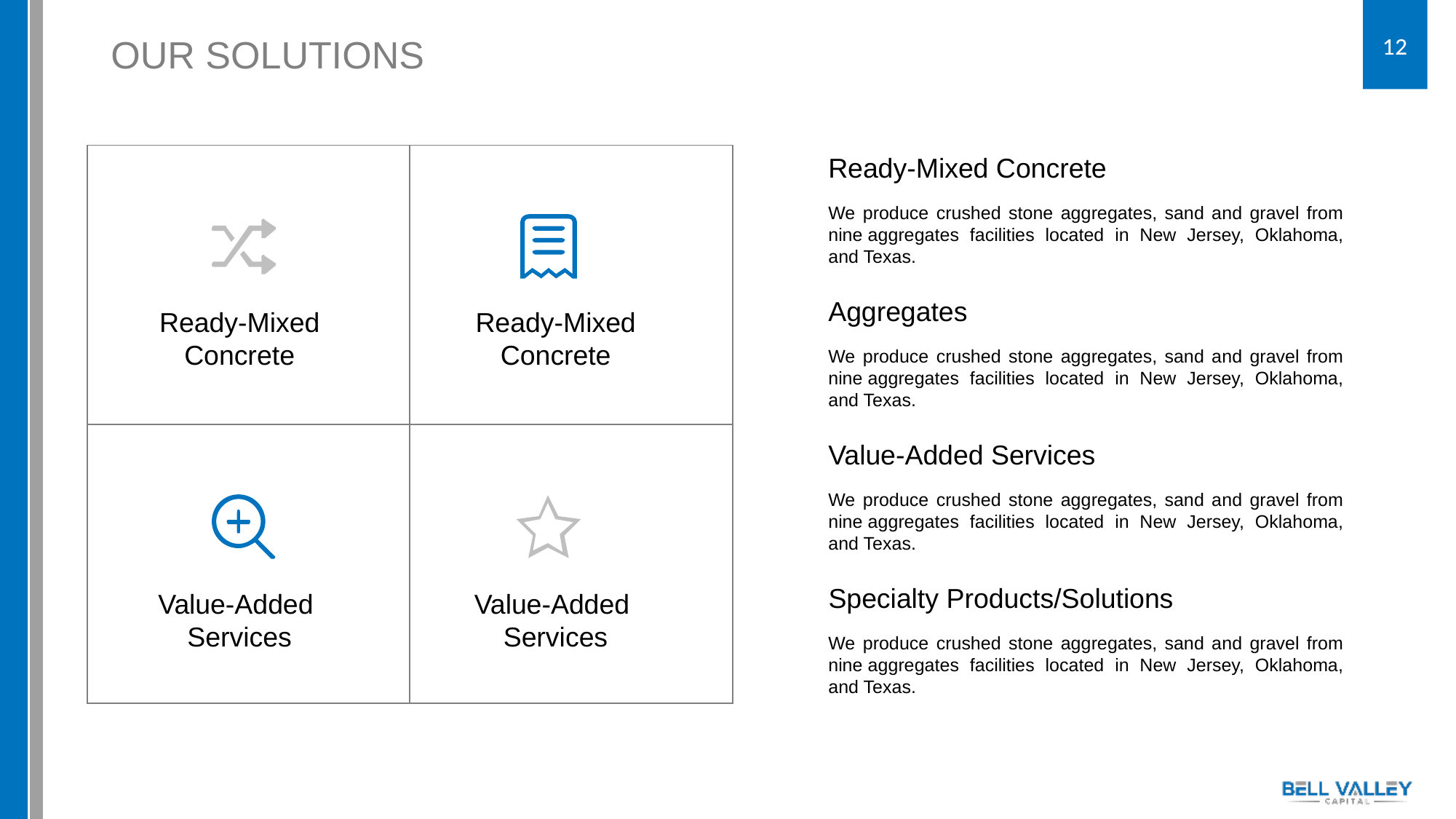

12
# Our solutions
|  |  |
| --- | --- |
|  |  |
Ready-Mixed Concrete
We produce crushed stone aggregates, sand and gravel from nine aggregates facilities located in New Jersey, Oklahoma, and Texas.

Aggregates
Ready-Mixed Concrete
Ready-Mixed Concrete
We produce crushed stone aggregates, sand and gravel from nine aggregates facilities located in New Jersey, Oklahoma, and Texas.
Value-Added Services
We produce crushed stone aggregates, sand and gravel from nine aggregates facilities located in New Jersey, Oklahoma, and Texas.

Specialty Products/Solutions
Value-Added
Services
Value-Added
Services
We produce crushed stone aggregates, sand and gravel from nine aggregates facilities located in New Jersey, Oklahoma, and Texas.